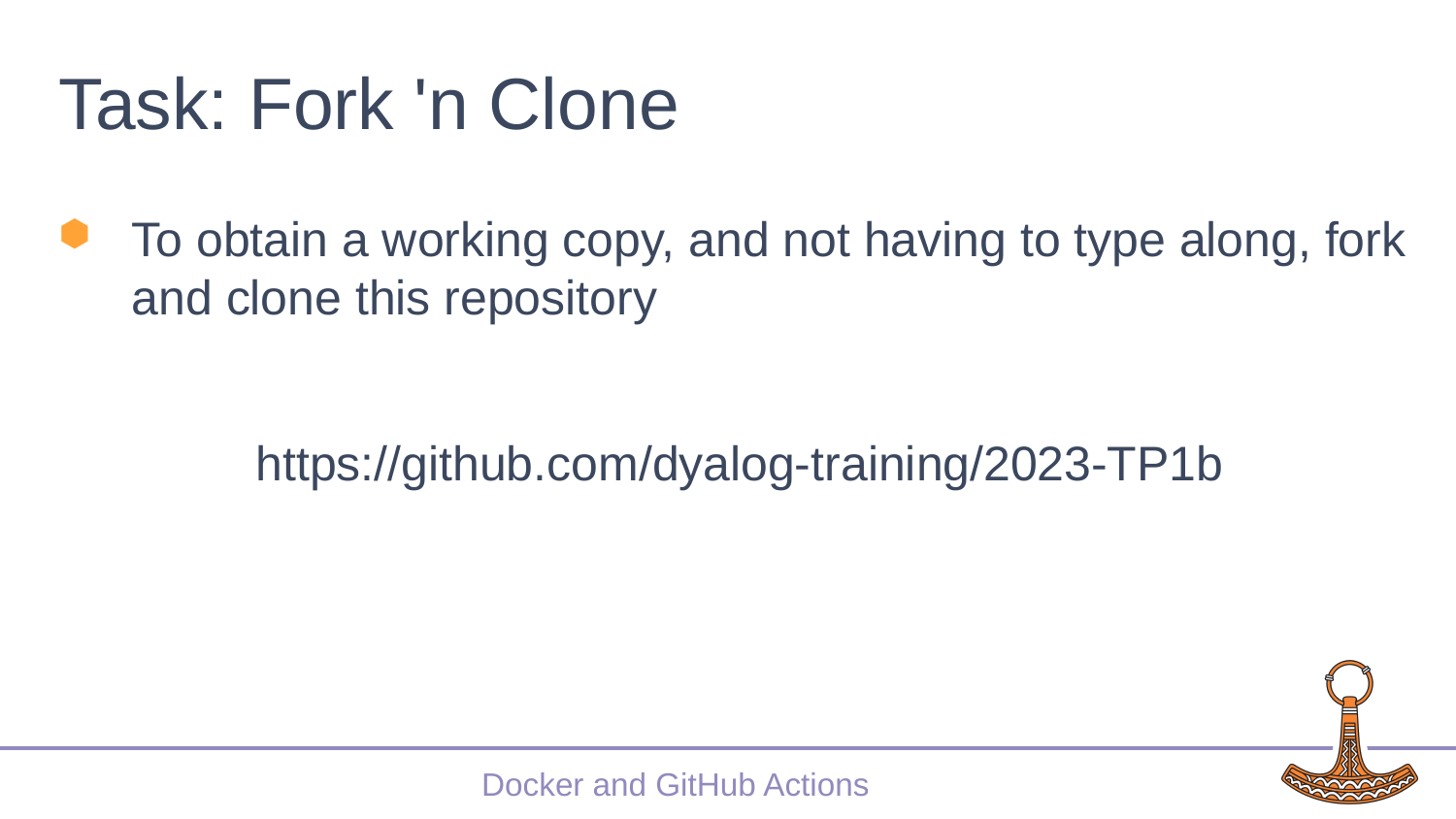

# Task: Fork 'n Clone
To obtain a working copy, and not having to type along, fork and clone this repository

https://github.com/dyalog-training/2023-TP1b
9